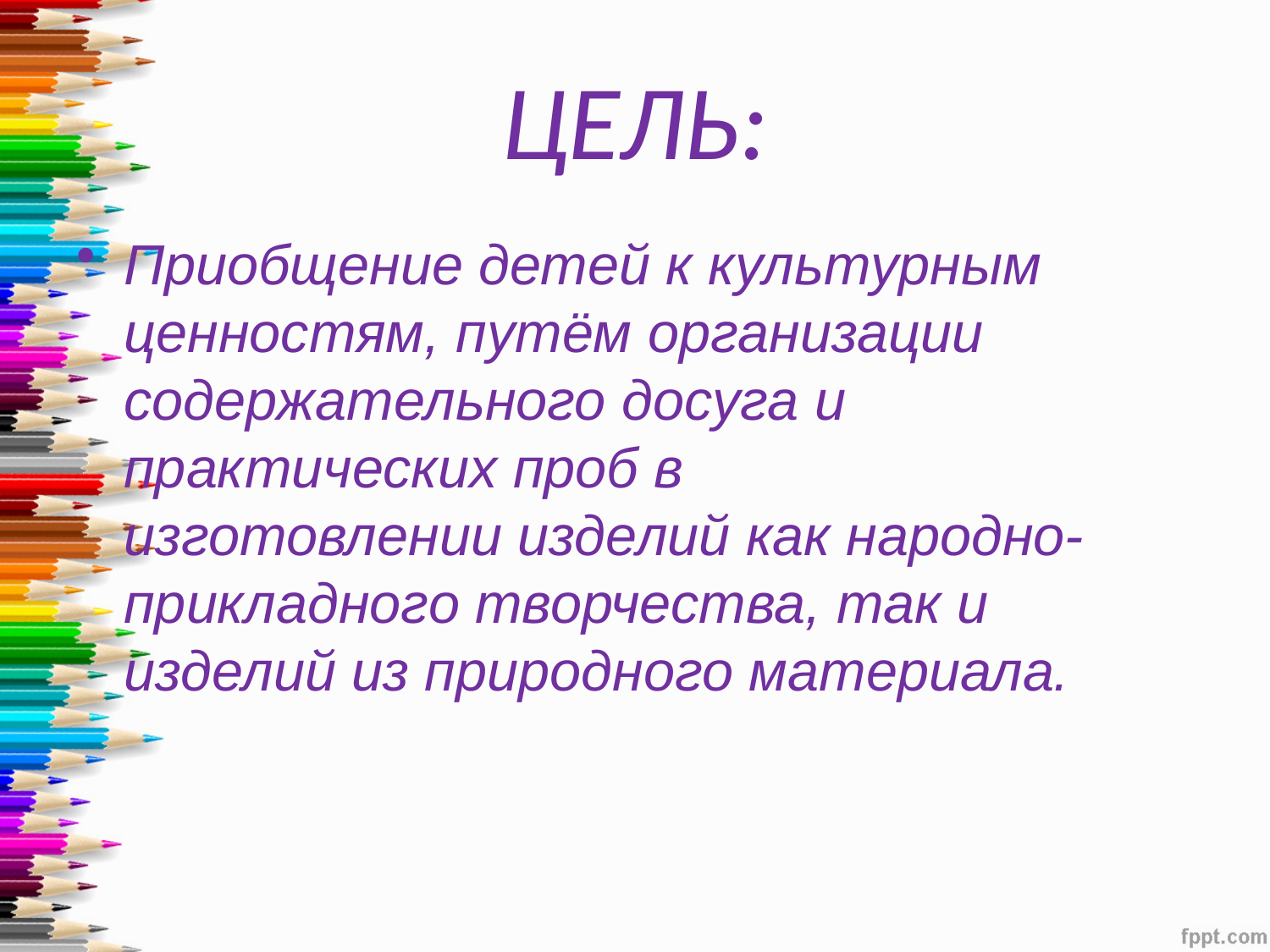

# ЦЕЛЬ:
Приобщение детей к культурным ценностям, путём организации содержательного досуга и практических проб в изготовлении изделий как народно-прикладного творчества, так и изделий из природного материала.